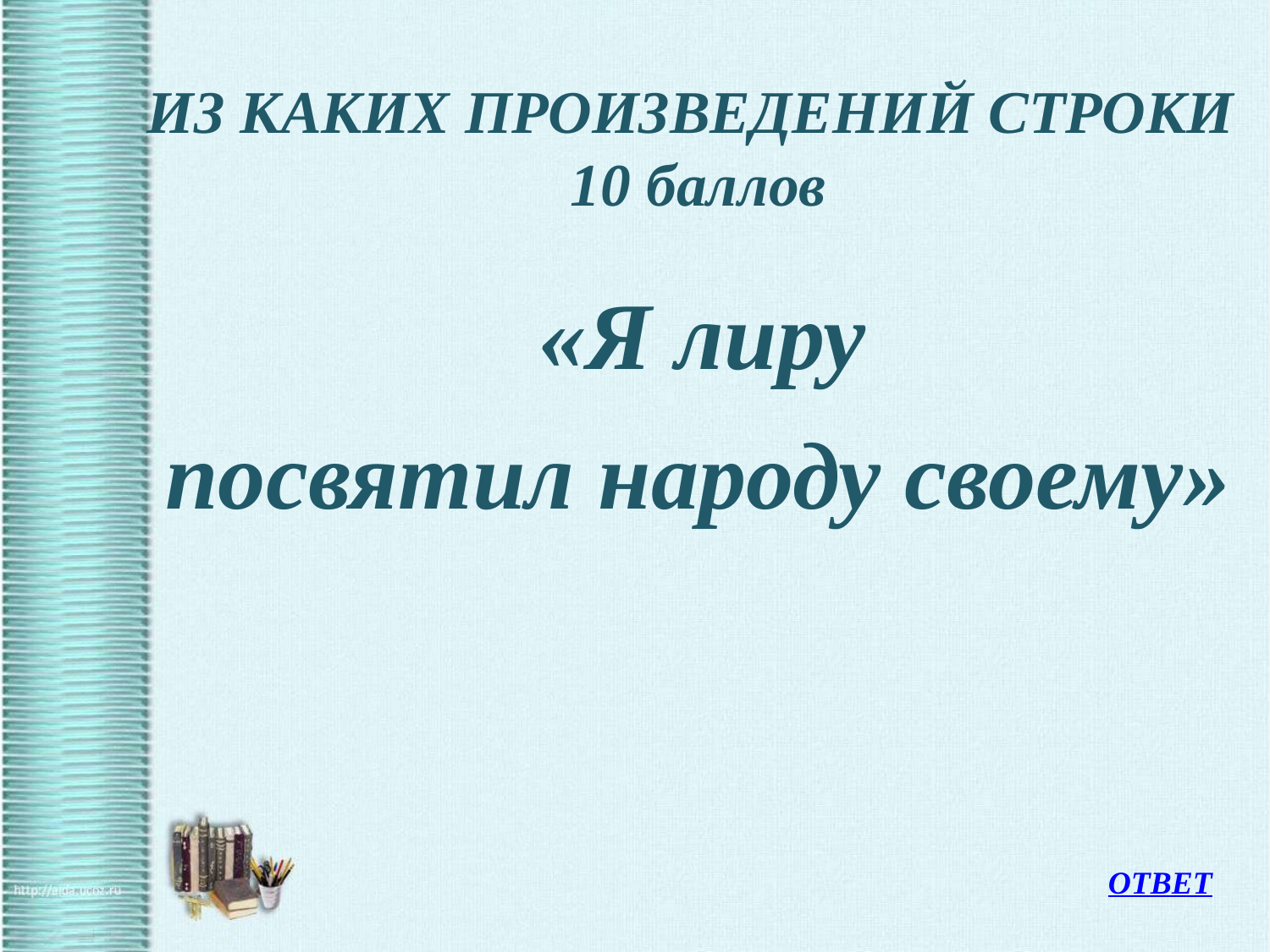

# ИЗ КАКИХ ПРОИЗВЕДЕНИЙ СТРОКИ  10 баллов
 «Я лиру
посвятил народу своему»
ОТВЕТ